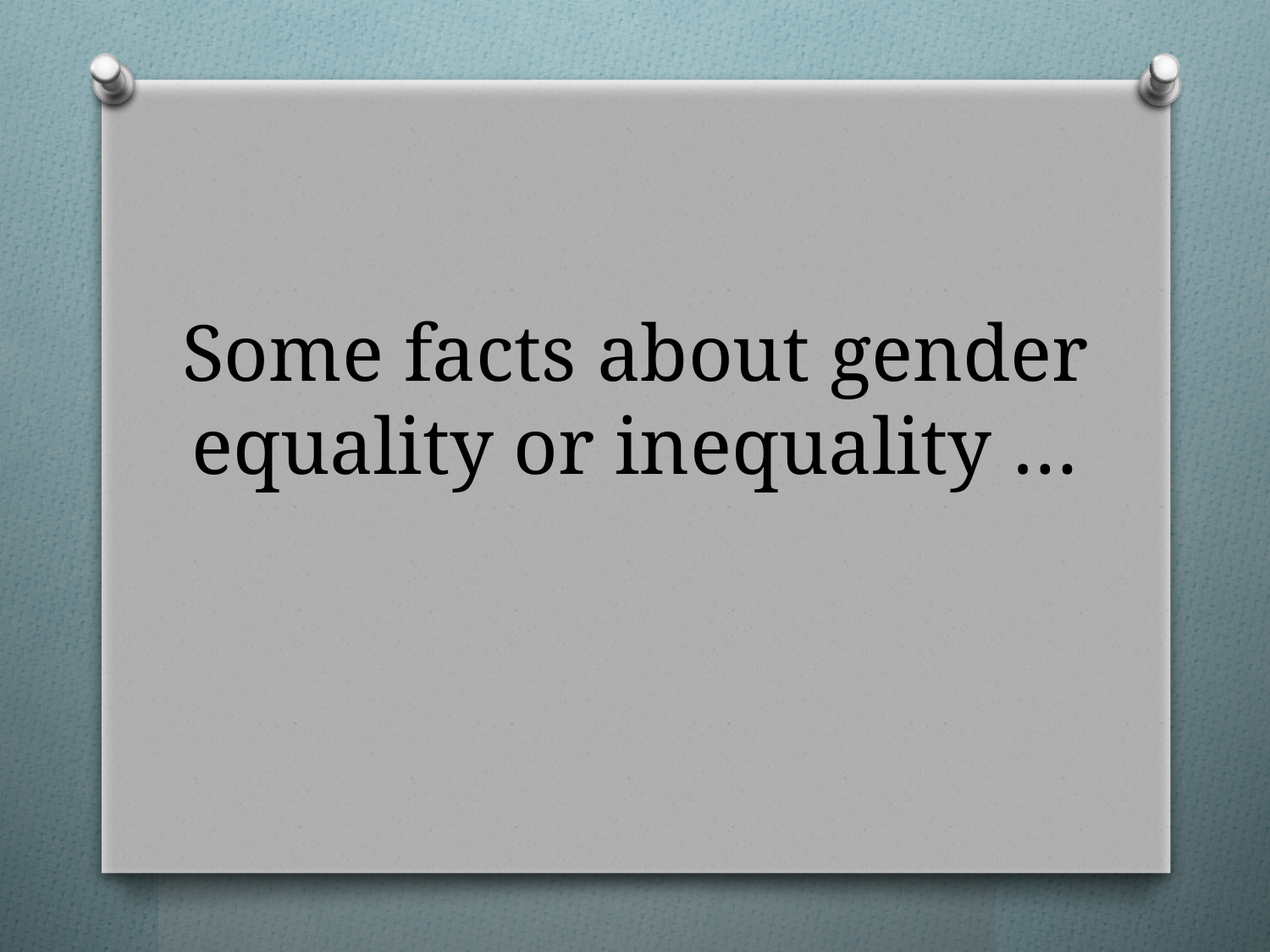

# Some facts about gender equality or inequality …